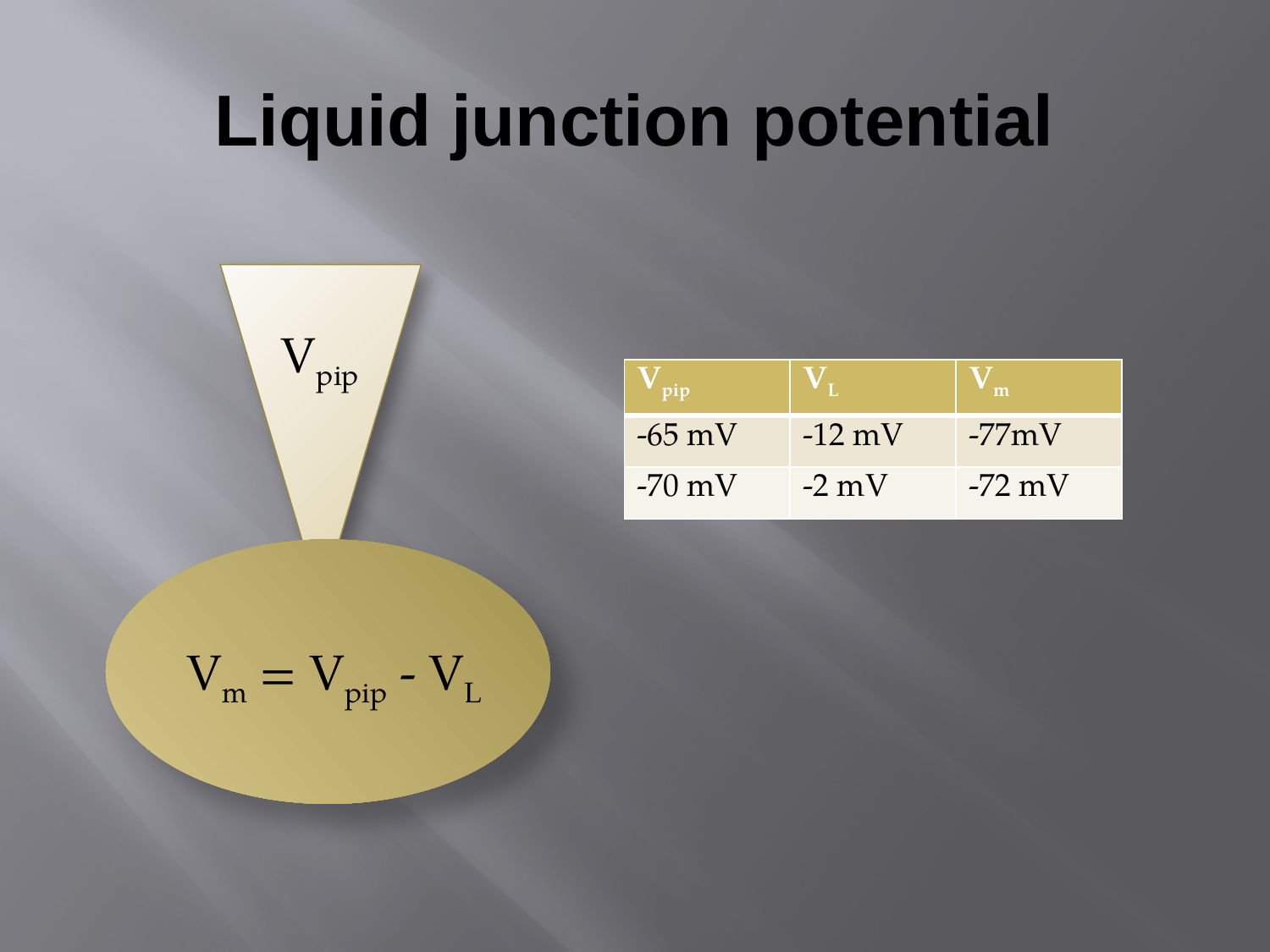

# Liquid junction potential

Vpip
| Vpip | VL | Vm |
| --- | --- | --- |
| -65 mV | -12 mV | -77mV |
| -70 mV | -2 mV | -72 mV |

Vm = Vpip - VL